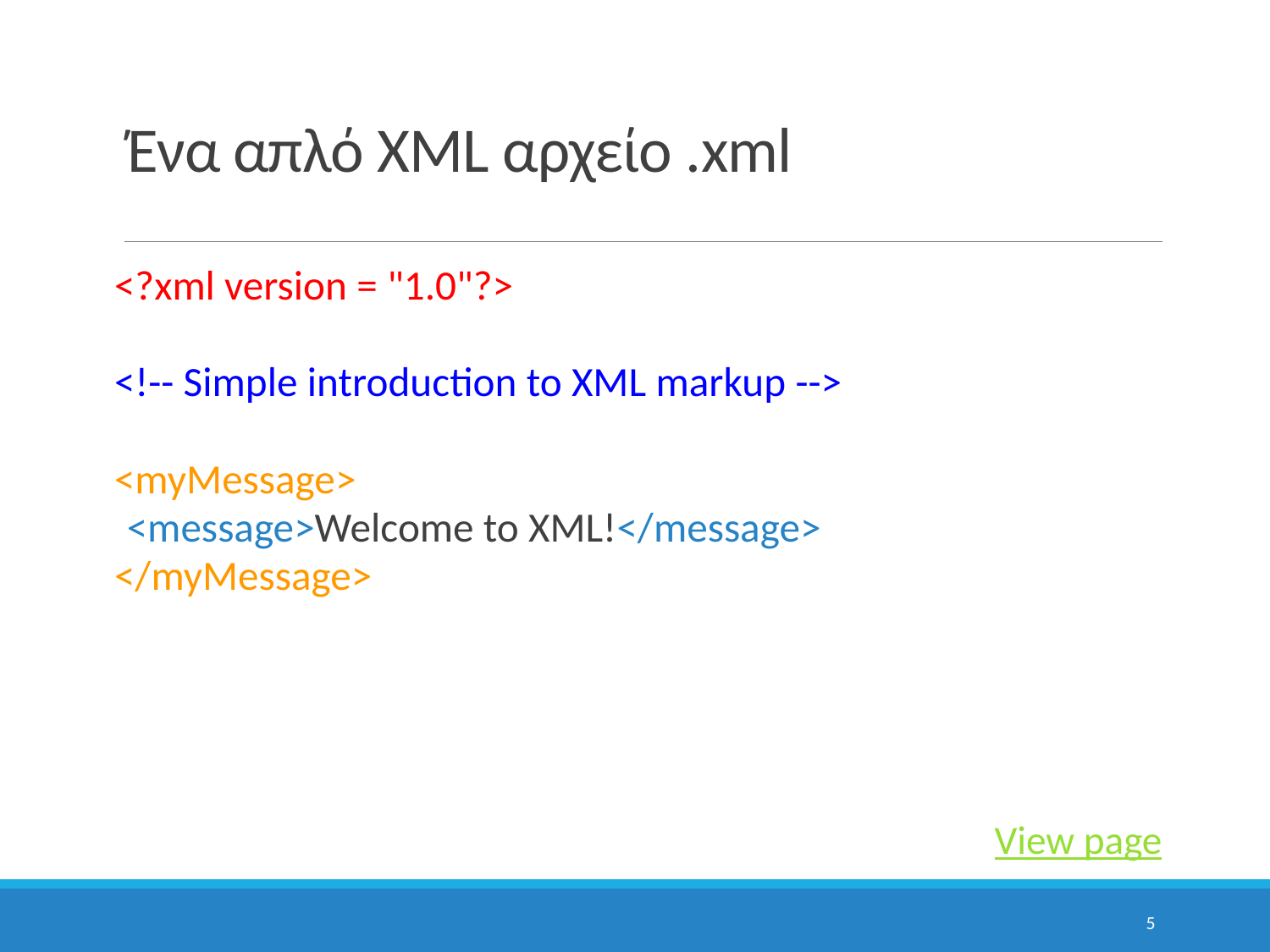

# Ένα απλό XML αρχείο .xml
<?xml version = "1.0"?>

<!-- Simple introduction to XML markup -->

<myMessage>
	<message>Welcome to XML!</message>
</myMessage>

View page
5